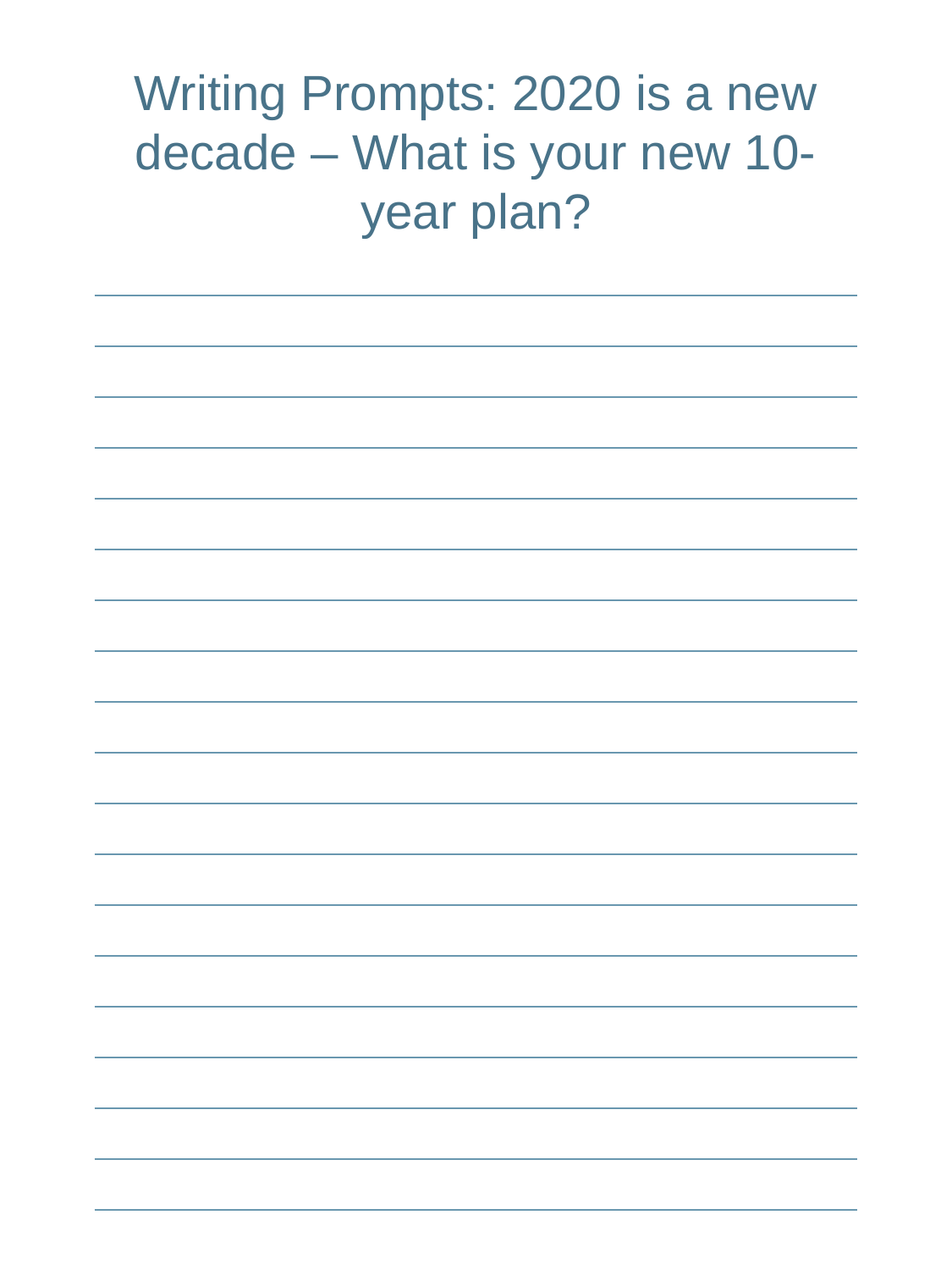

Writing Prompts: 2020 is a new decade – What is your new 10-year plan?
|  |
| --- |
|  |
|  |
|  |
|  |
|  |
|  |
|  |
|  |
|  |
|  |
|  |
|  |
|  |
|  |
|  |
|  |
|  |